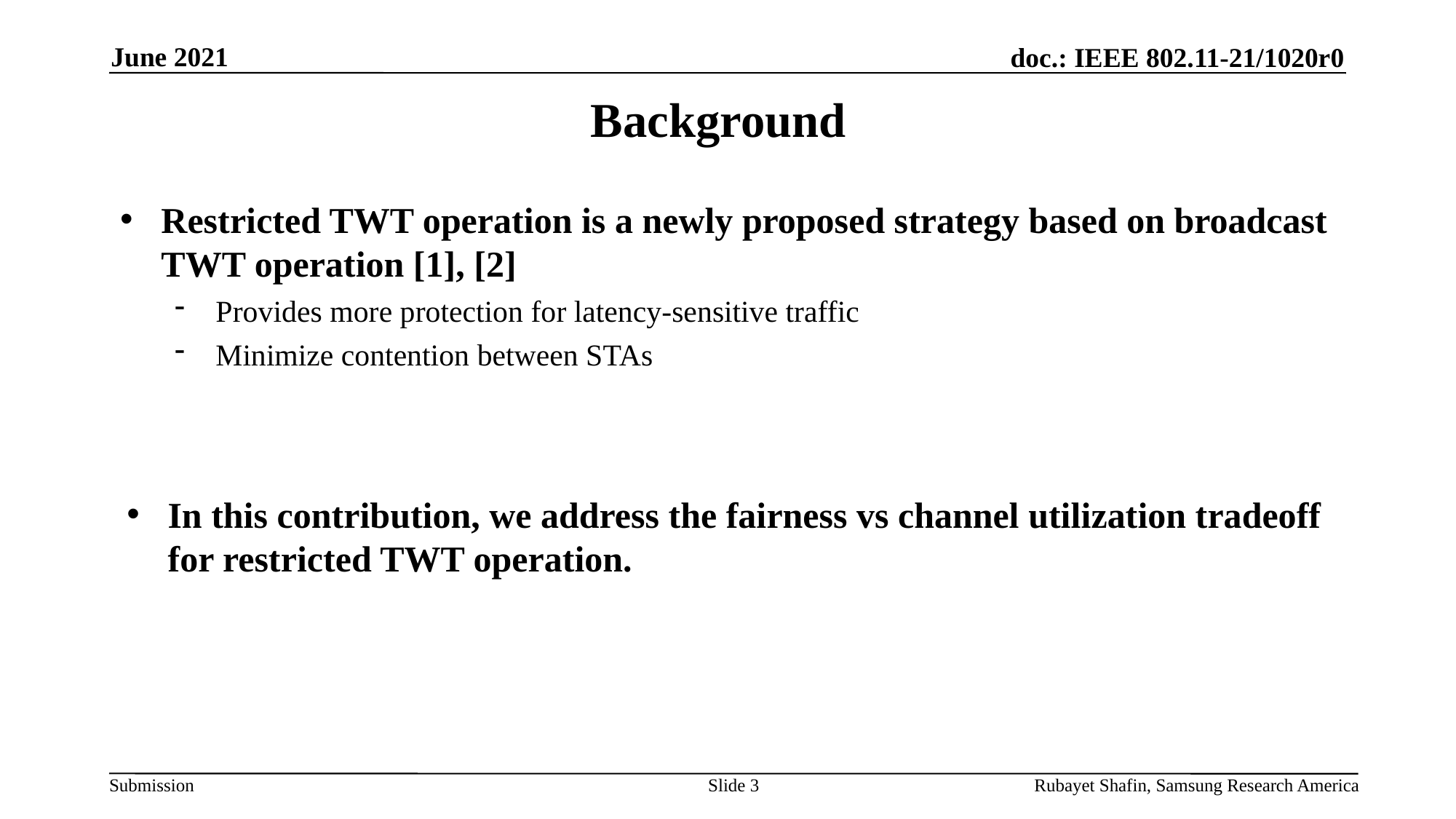

June 2021
# Background
Restricted TWT operation is a newly proposed strategy based on broadcast TWT operation [1], [2]
Provides more protection for latency-sensitive traffic
Minimize contention between STAs

In this contribution, we address the fairness vs channel utilization tradeoff for restricted TWT operation.

Slide 3
Rubayet Shafin, Samsung Research America